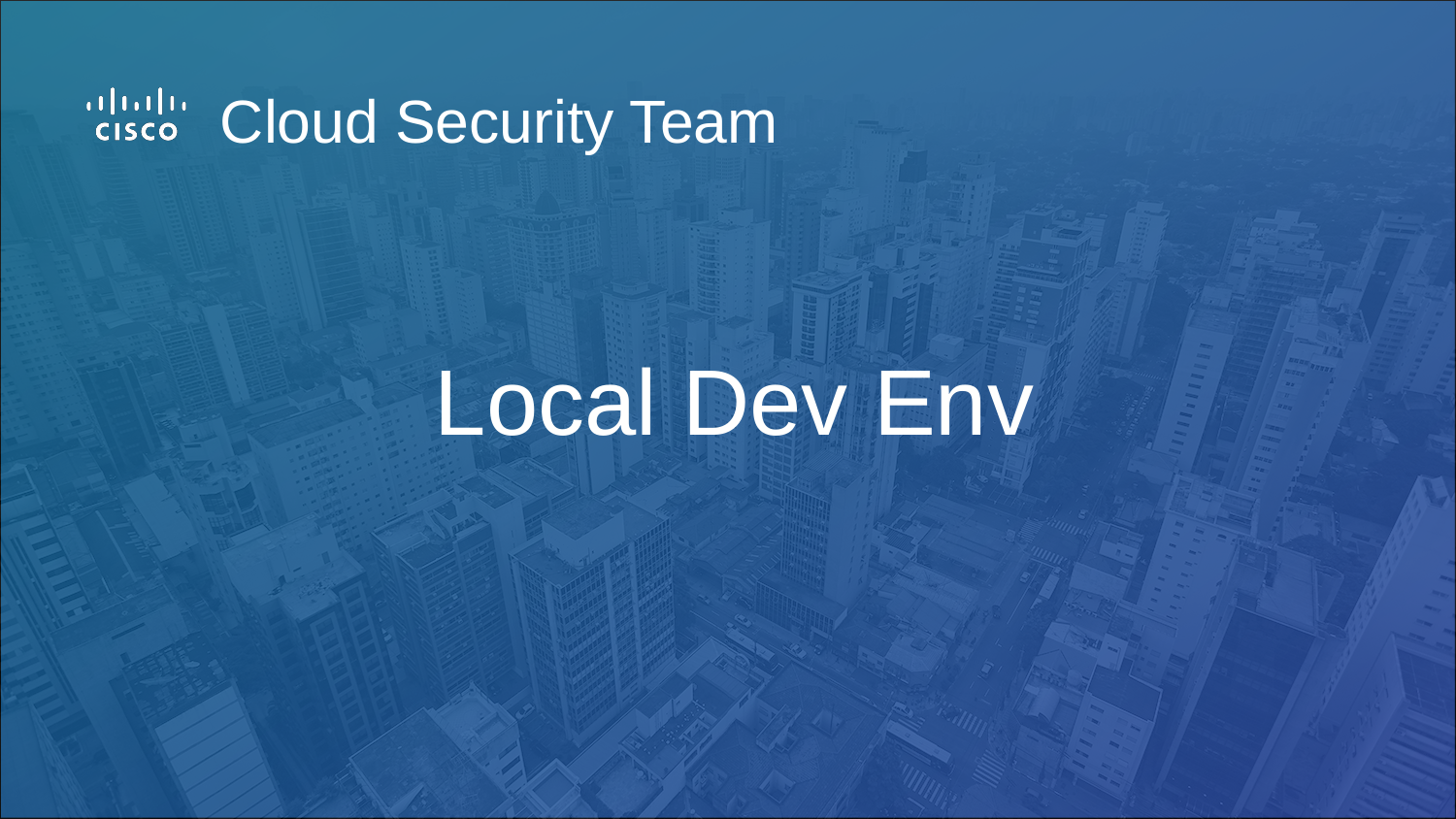

Cloud Security Team
# Local Dev Env